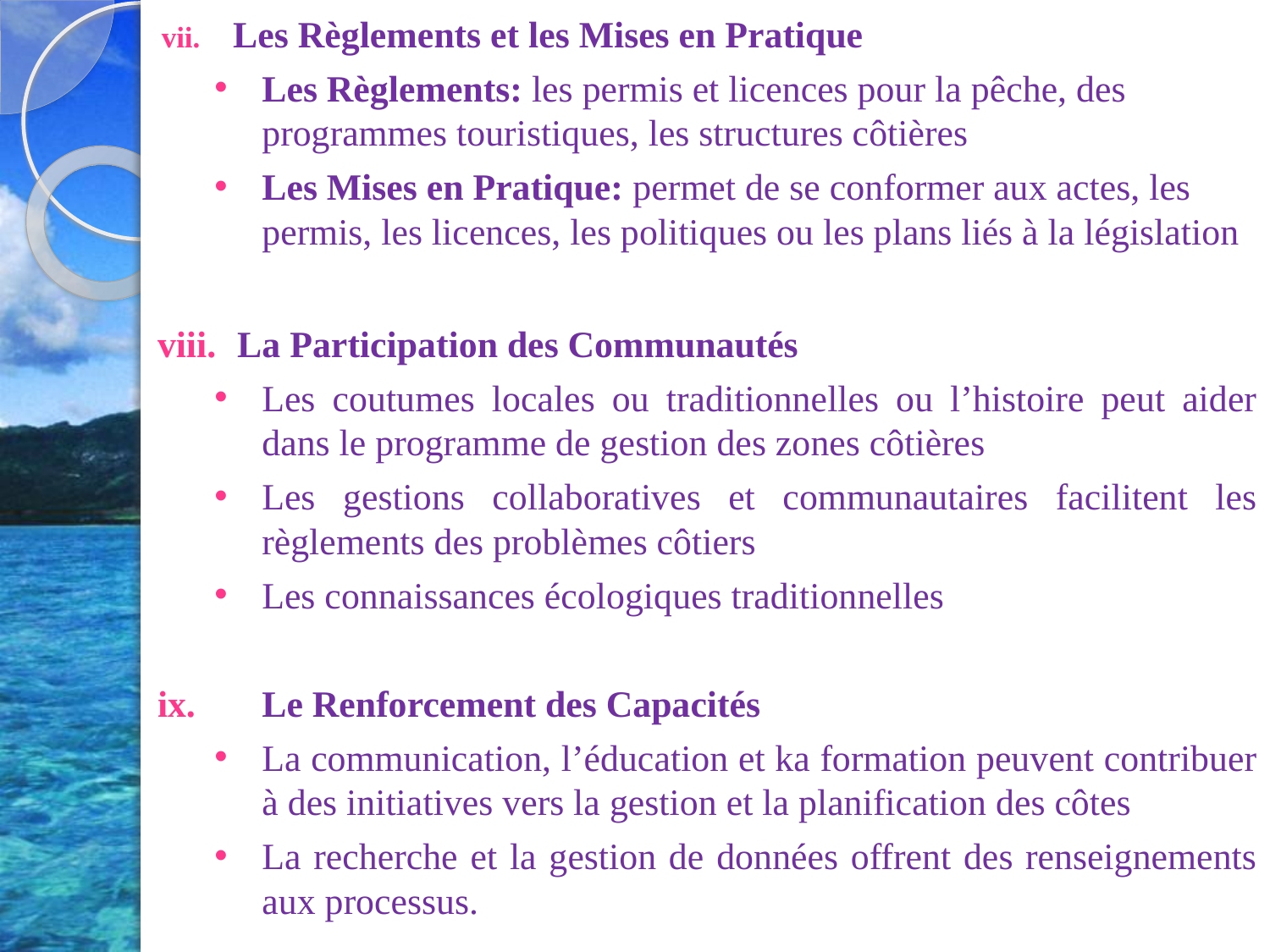

Les Règlements et les Mises en Pratique
Les Règlements: les permis et licences pour la pêche, des programmes touristiques, les structures côtières
Les Mises en Pratique: permet de se conformer aux actes, les permis, les licences, les politiques ou les plans liés à la législation

La Participation des Communautés
Les coutumes locales ou traditionnelles ou l’histoire peut aider dans le programme de gestion des zones côtières
Les gestions collaboratives et communautaires facilitent les règlements des problèmes côtiers
Les connaissances écologiques traditionnelles

Le Renforcement des Capacités
La communication, l’éducation et ka formation peuvent contribuer à des initiatives vers la gestion et la planification des côtes
La recherche et la gestion de données offrent des renseignements aux processus.